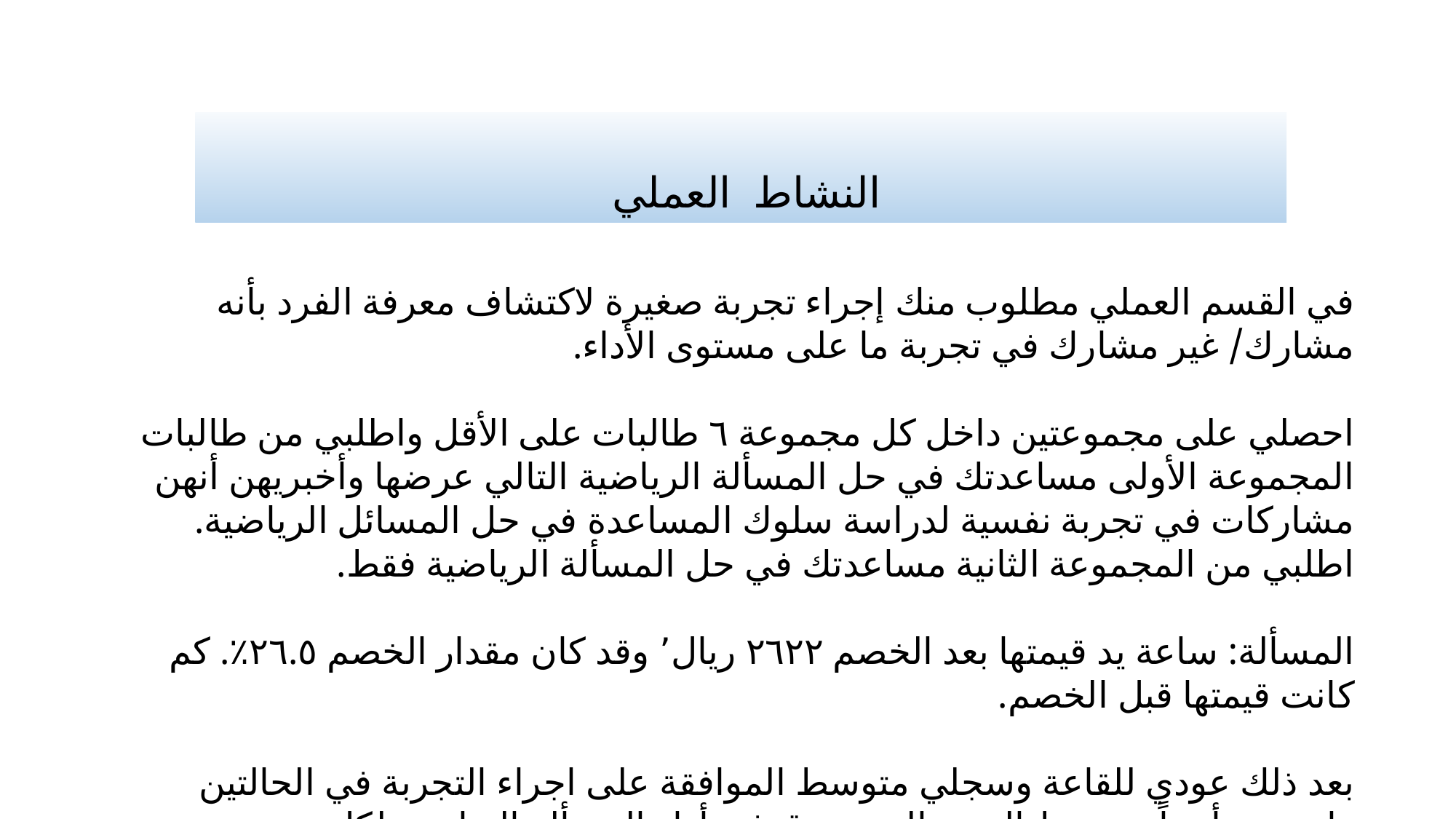

# النشاط  العملي
في القسم العملي مطلوب منك إجراء تجربة صغيرة لاكتشاف معرفة الفرد بأنه مشارك/ غير مشارك في تجربة ما على مستوى الأداء.

احصلي على مجموعتين داخل كل مجموعة ٦ طالبات على الأقل واطلبي من طالبات المجموعة الأولى مساعدتك في حل المسألة الرياضية التالي عرضها وأخبريهن أنهن مشاركات في تجربة نفسية لدراسة سلوك المساعدة في حل المسائل الرياضية. اطلبي من المجموعة الثانية مساعدتك في حل المسألة الرياضية فقط.

المسألة: ساعة يد قيمتها بعد الخصم ٢٦٢٢ ريال٬ وقد كان مقدار الخصم ٢٦.٥٪. كم كانت قيمتها قبل الخصم.

بعد ذلك عودي للقاعة وسجلي متوسط الموافقة على اجراء التجربة في الحالتين واحسبي أيضاً متوسط الزمن المستغرق في أداء المسألة الرياضية لكل مجموعة